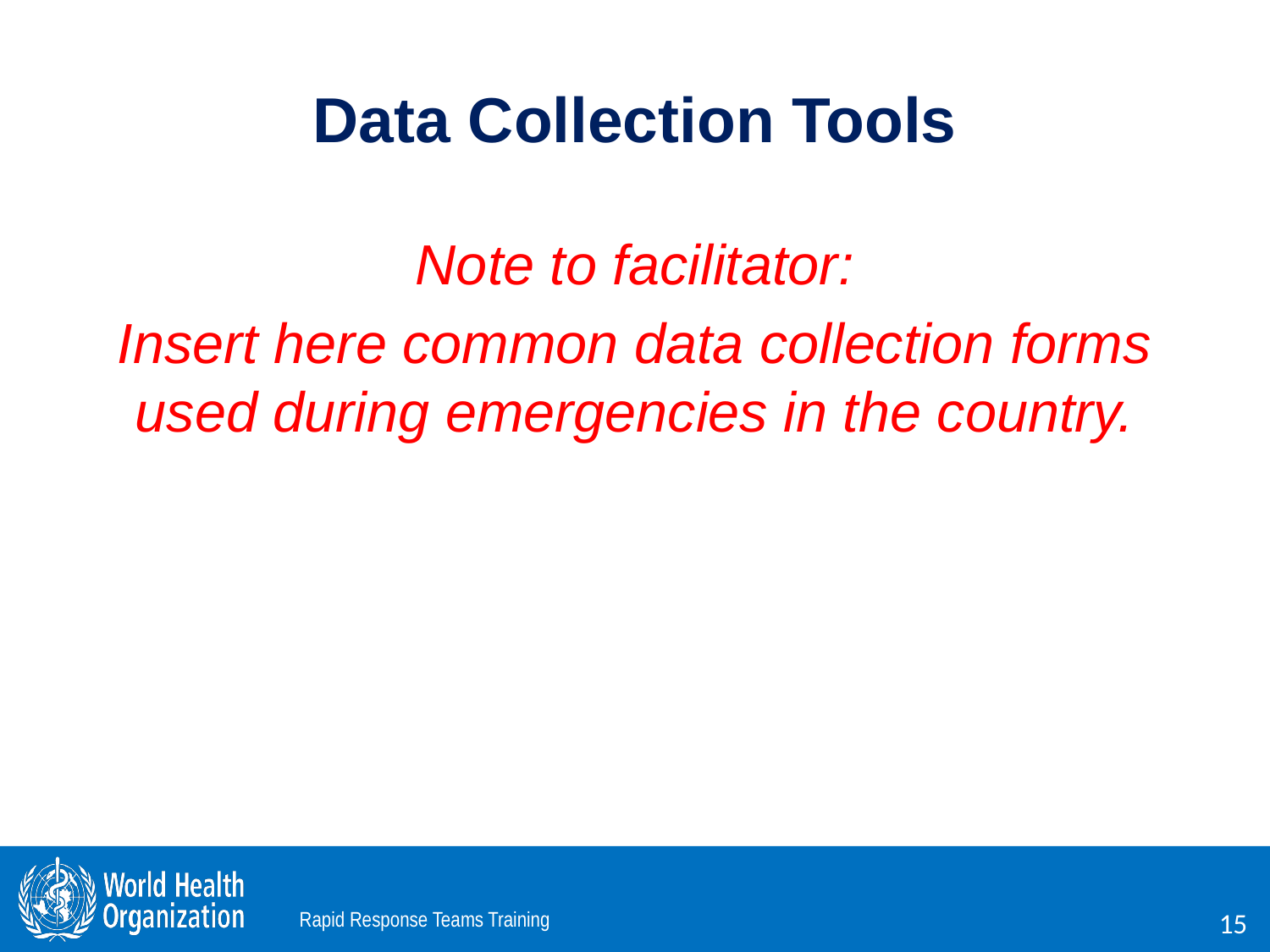

# Data Collection Tools
Note to facilitator:
Insert here common data collection forms used during emergencies in the country.